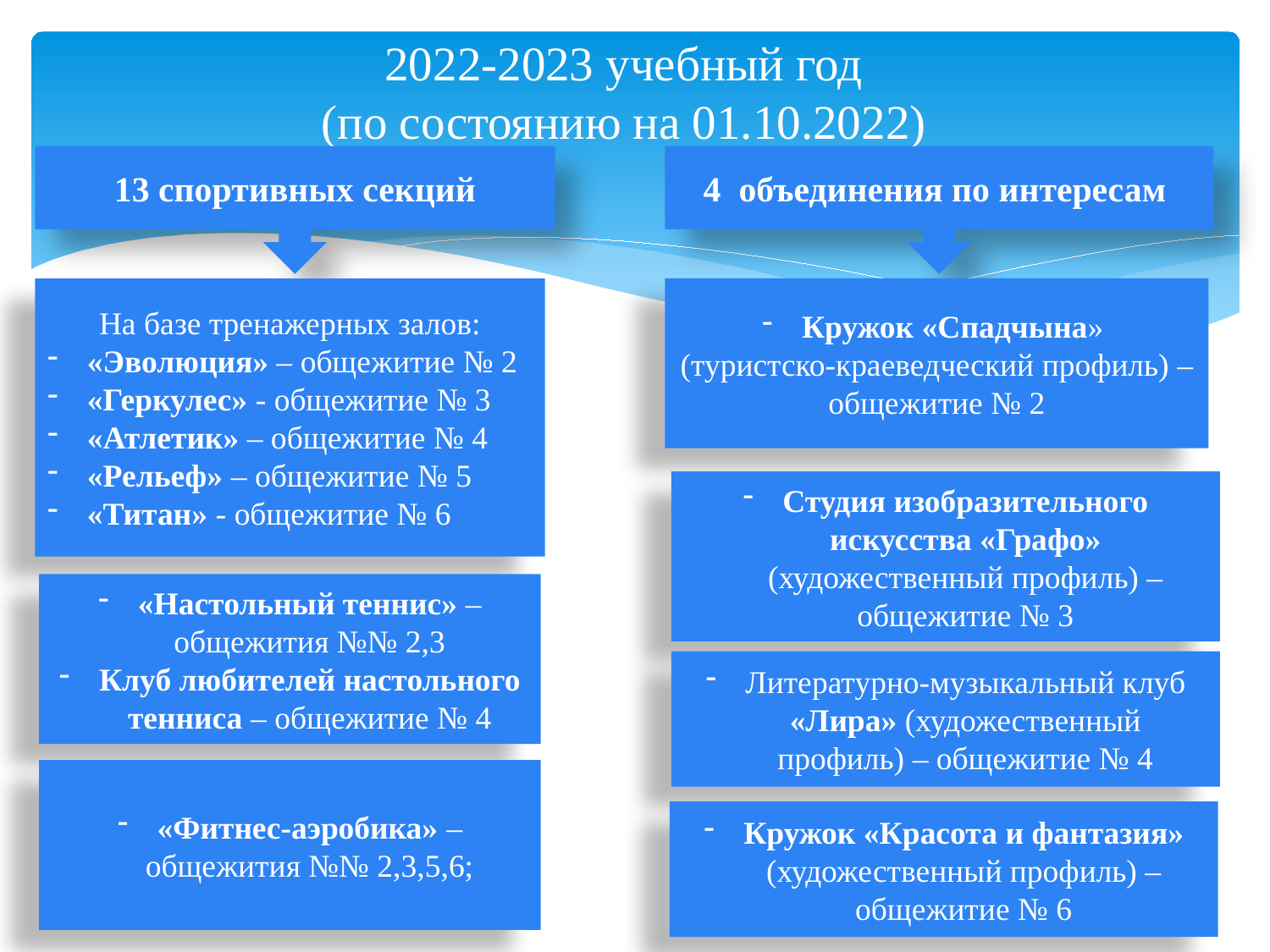

# 2022-2023 учебный год (по состоянию на 01.10.2022)
13 спортивных секций
4  объединения по интересам
На базе тренажерных залов:
«Эволюция» – общежитие № 2
«Геркулес» - общежитие № 3
«Атлетик» – общежитие № 4
«Рельеф» – общежитие № 5
«Титан» - общежитие № 6
Кружок «Спадчына»
(туристско-краеведческий профиль) – общежитие № 2
Студия изобразительного искусства «Графо» (художественный профиль) – общежитие № 3
«Настольный теннис» – общежития №№ 2,3
Клуб любителей настольного тенниса – общежитие № 4
Литературно-музыкальный клуб «Лира» (художественный профиль) – общежитие № 4
«Фитнес-аэробика» – общежития №№ 2,3,5,6;
Кружок «Красота и фантазия» (художественный профиль) – общежитие № 6